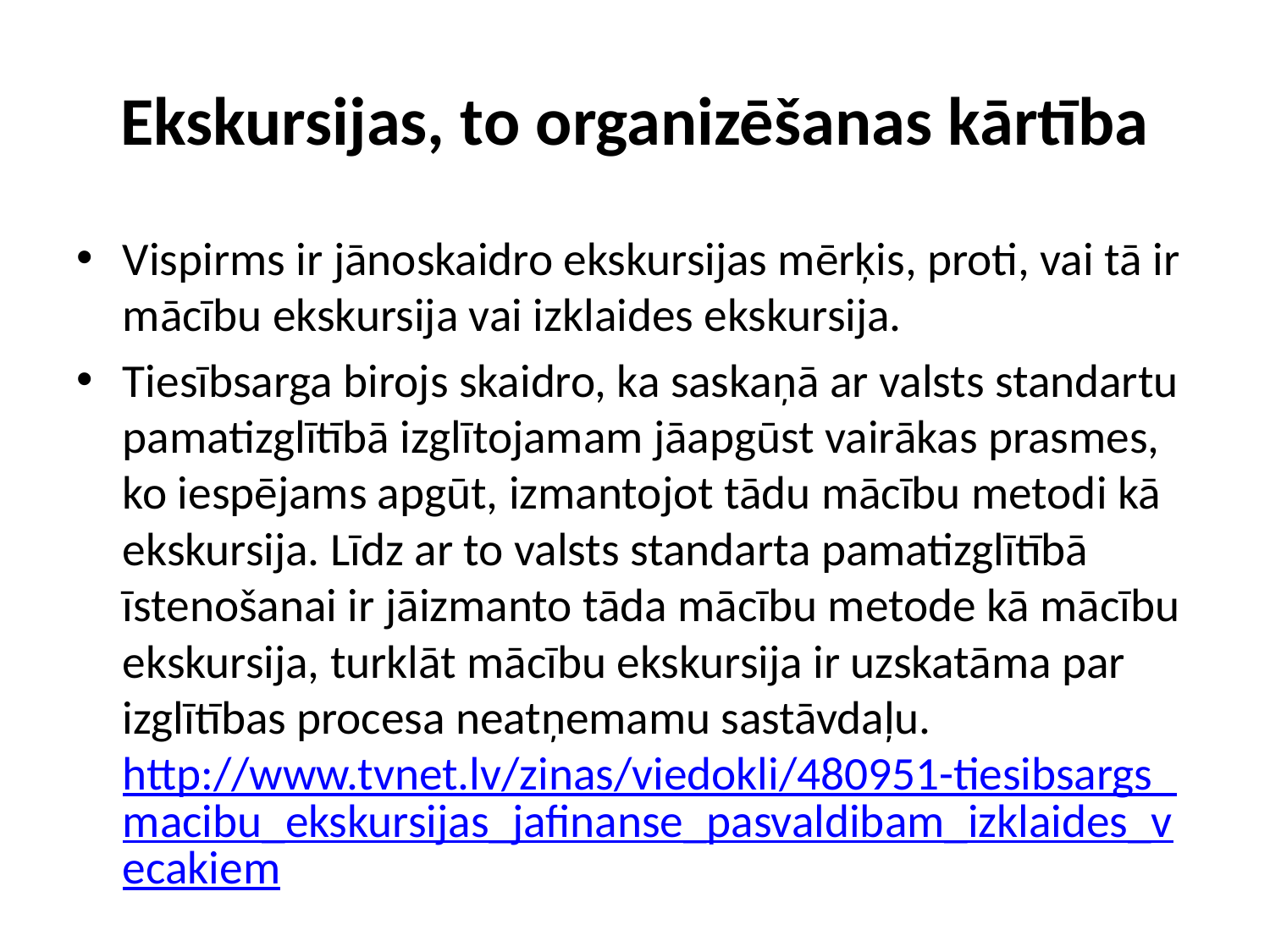

# Ekskursijas, to organizēšanas kārtība
Vispirms ir jānoskaidro ekskursijas mērķis, proti, vai tā ir mācību ekskursija vai izklaides ekskursija.
Tiesībsarga birojs skaidro, ka saskaņā ar valsts standartu pamatizglītībā izglītojamam jāapgūst vairākas prasmes, ko iespējams apgūt, izmantojot tādu mācību metodi kā ekskursija. Līdz ar to valsts standarta pamatizglītībā īstenošanai ir jāizmanto tāda mācību metode kā mācību ekskursija, turklāt mācību ekskursija ir uzskatāma par izglītības procesa neatņemamu sastāvdaļu. http://www.tvnet.lv/zinas/viedokli/480951-tiesibsargs_macibu_ekskursijas_jafinanse_pasvaldibam_izklaides_vecakiem